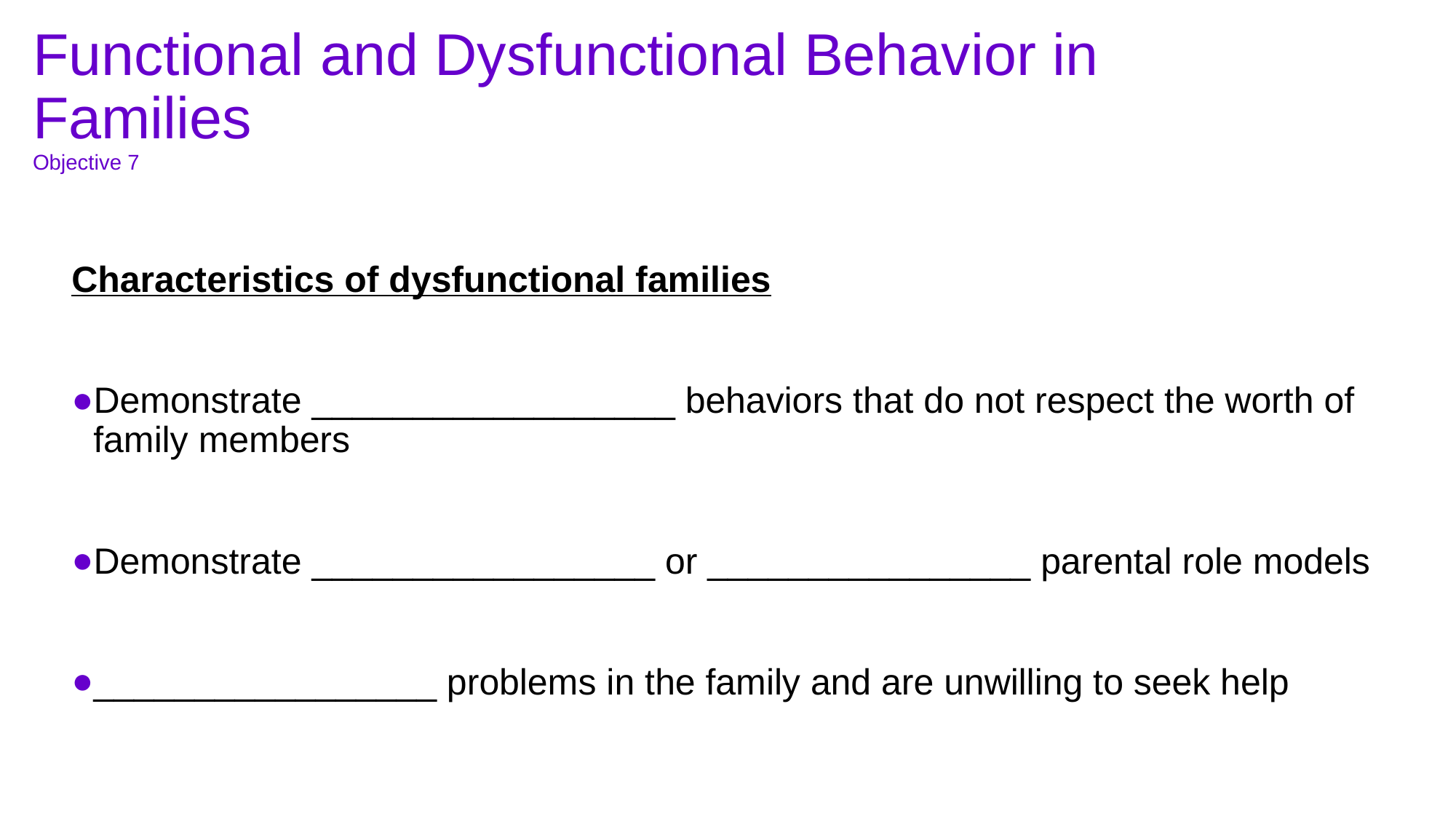

# Functional and Dysfunctional Behavior in Families Objective 7
Characteristics of dysfunctional families

Demonstrate __________________ behaviors that do not respect the worth of family members

Demonstrate _________________ or ________________ parental role models

_________________ problems in the family and are unwilling to seek help